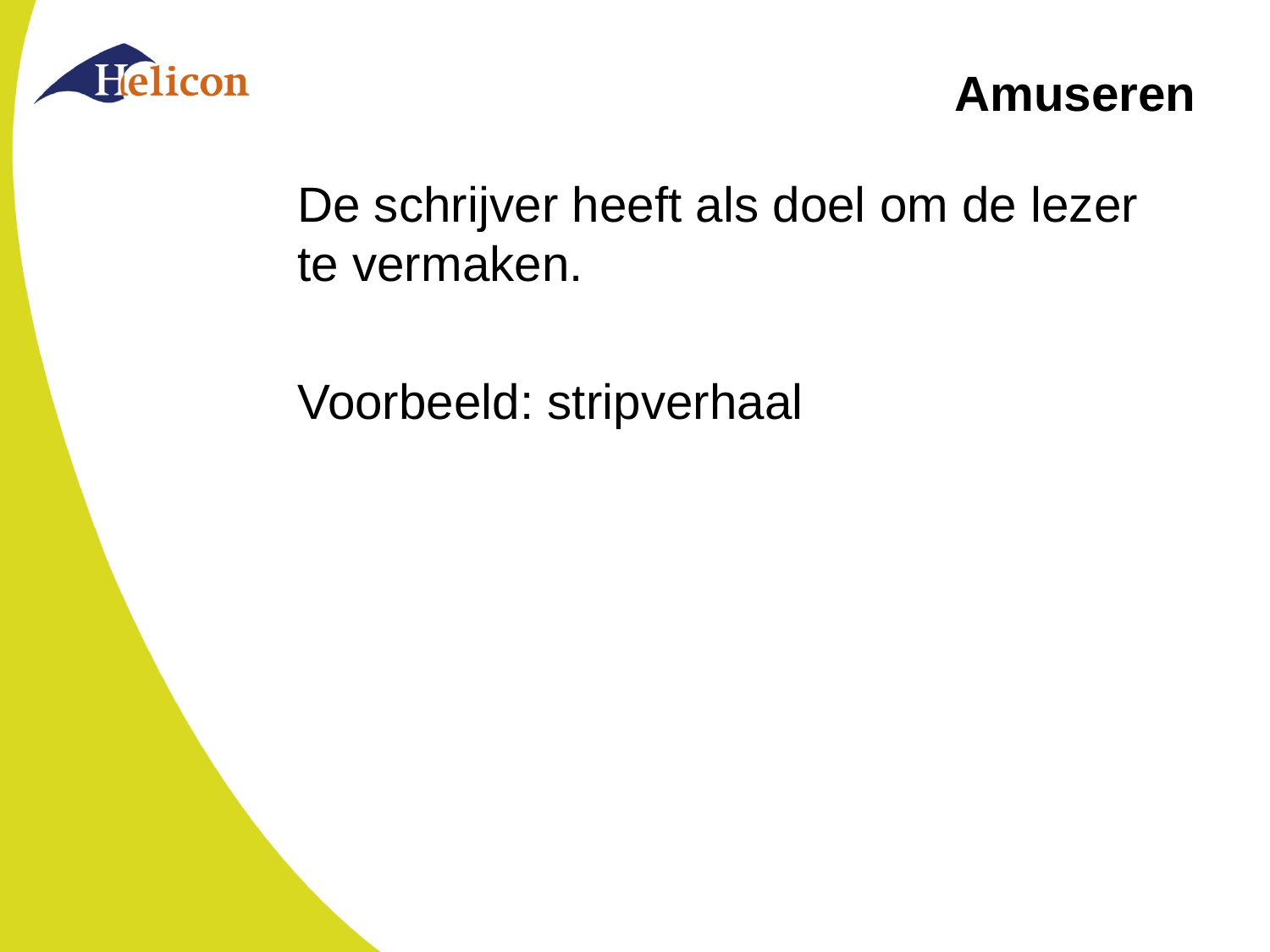

# Amuseren
De schrijver heeft als doel om de lezer te vermaken.

Voorbeeld: stripverhaal